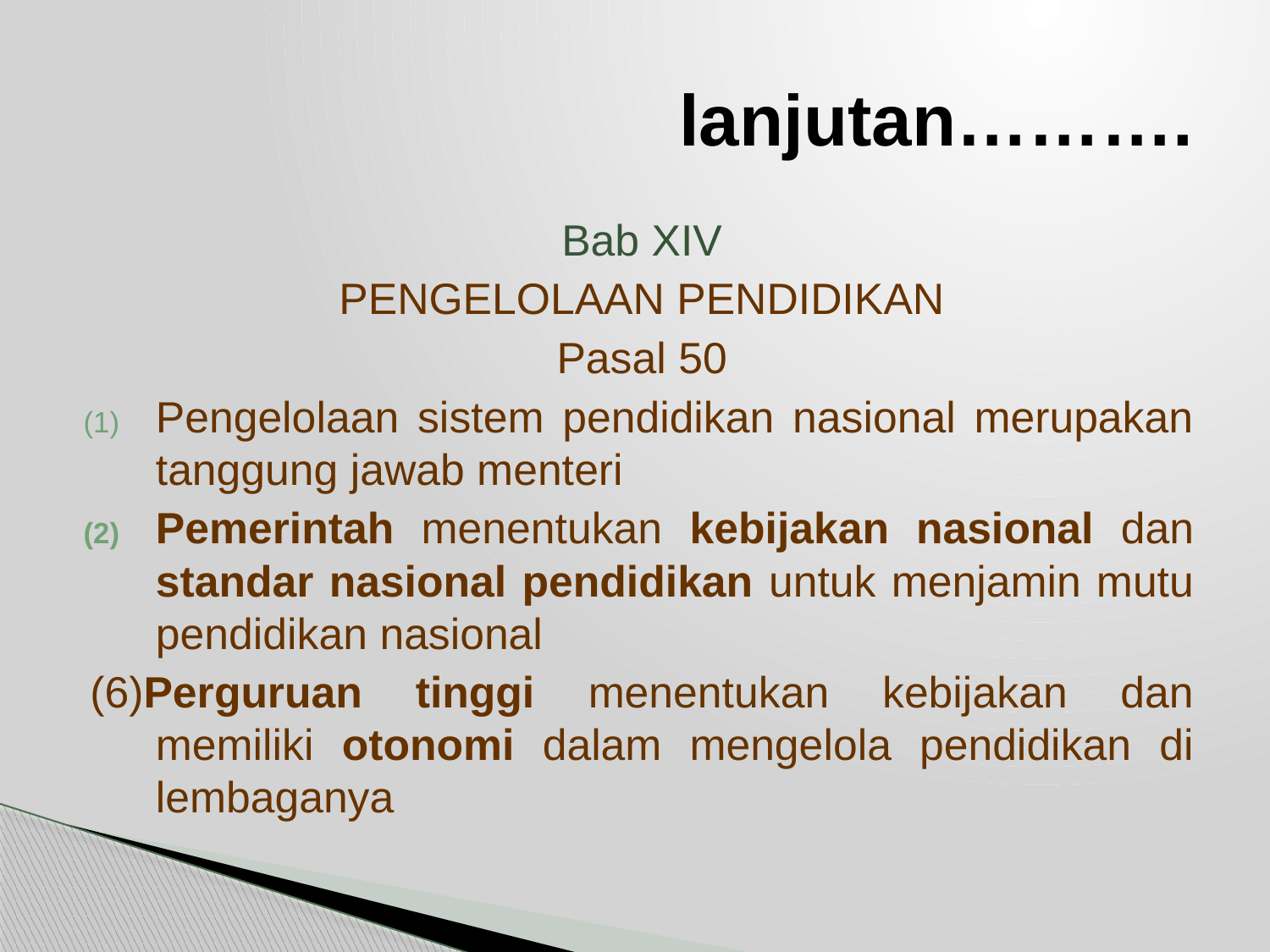

# lanjutan……….
Bab XIV
PENGELOLAAN PENDIDIKAN
Pasal 50
Pengelolaan sistem pendidikan nasional merupakan tanggung jawab menteri
Pemerintah menentukan kebijakan nasional dan standar nasional pendidikan untuk menjamin mutu pendidikan nasional
(6)Perguruan tinggi menentukan kebijakan dan memiliki otonomi dalam mengelola pendidikan di lembaganya